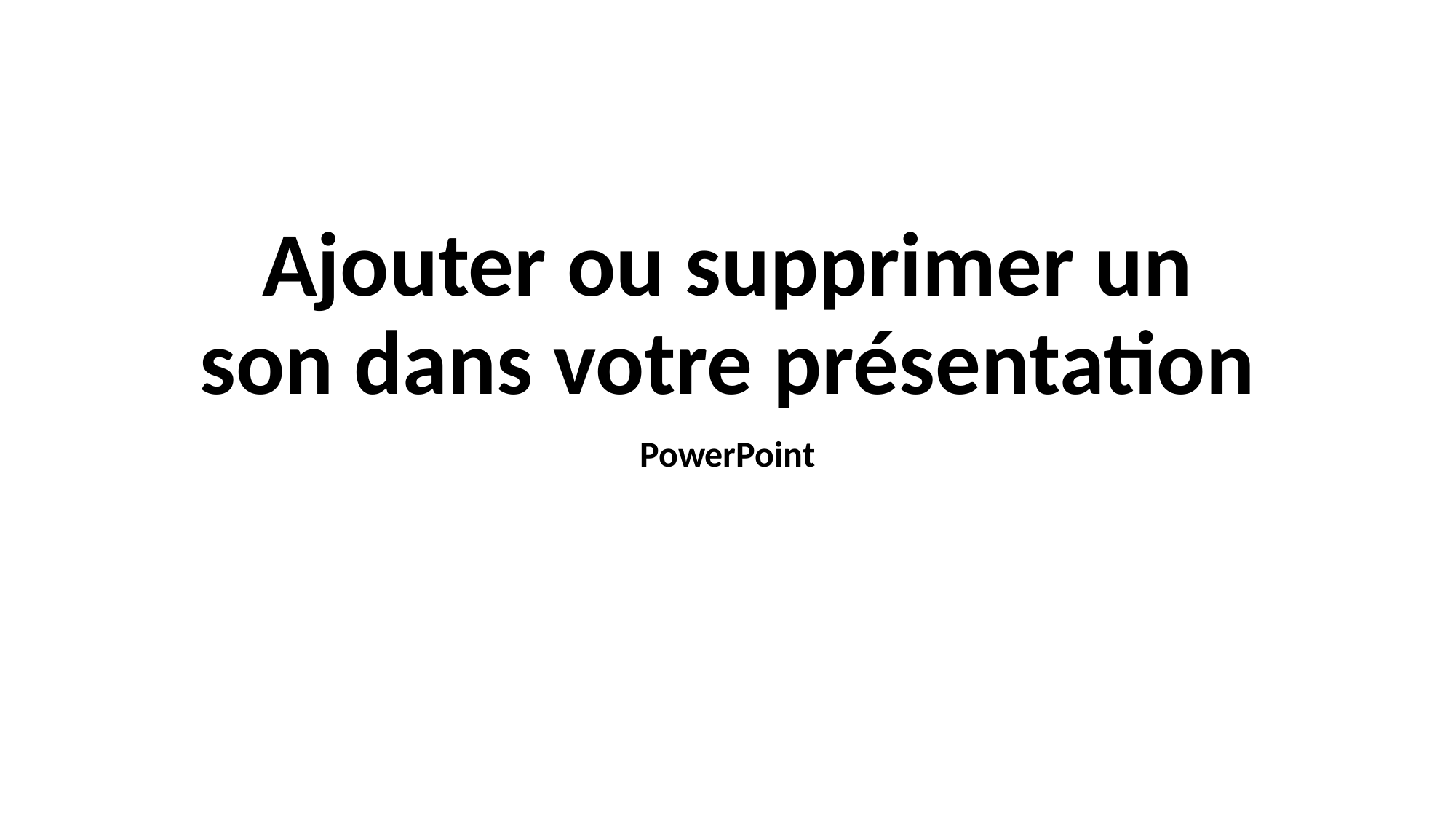

# Ajouter ou supprimer un son dans votre présentation
PowerPoint